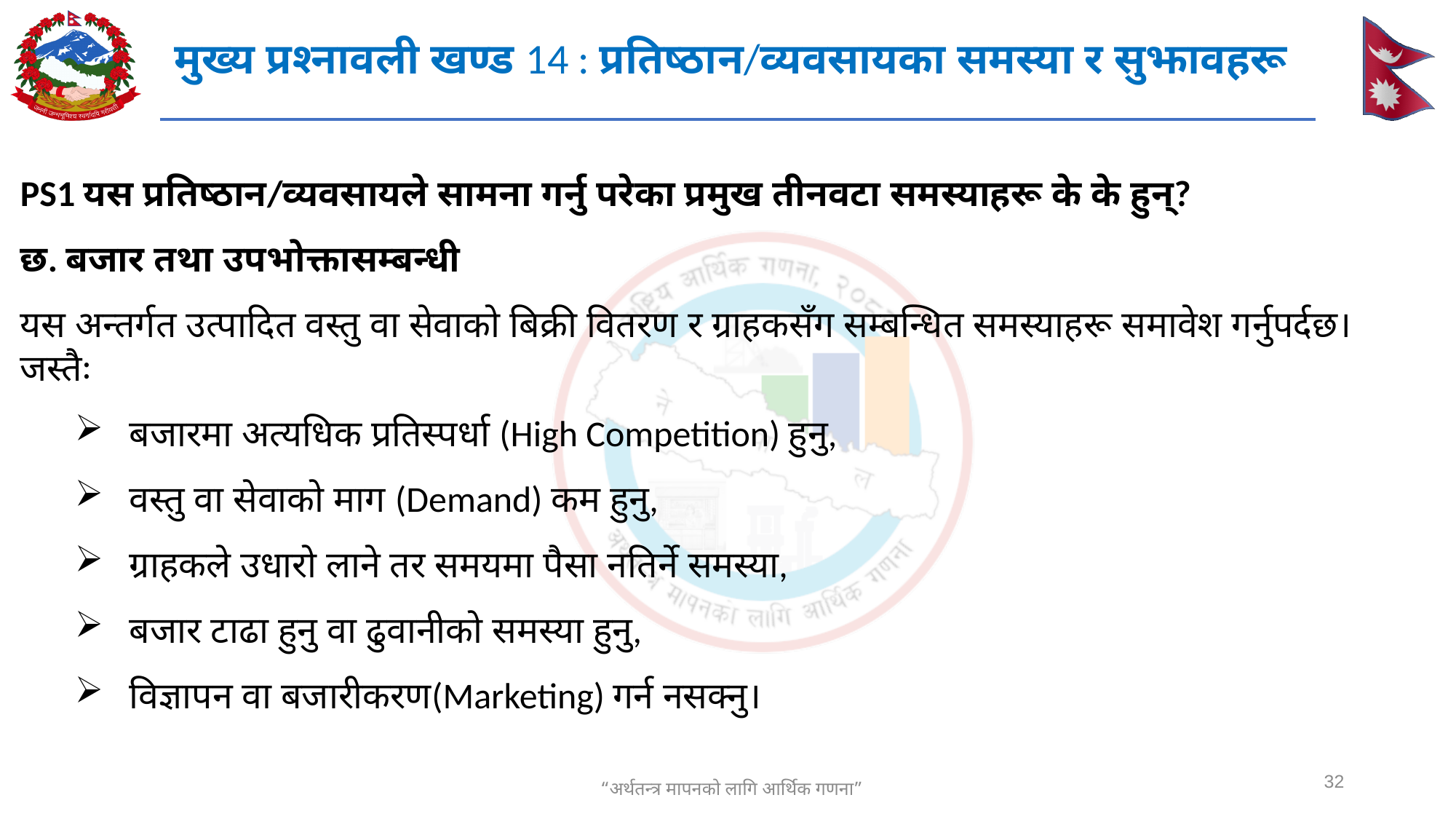

# मुख्य प्रश्नावली खण्ड 14 : प्रतिष्ठान/व्यवसायका समस्या र सुझावहरू
PS1 यस प्रतिष्ठान/व्यवसायले सामना गर्नु परेका प्रमुख तीनवटा समस्याहरू के के हुन्?
छ. बजार तथा उपभोक्तासम्बन्धी
यस अन्तर्गत उत्पादित वस्तु वा सेवाको बिक्री वितरण र ग्राहकसँग सम्बन्धित समस्याहरू समावेश गर्नुपर्दछ।
जस्तैः
बजारमा अत्यधिक प्रतिस्पर्धा (High Competition) हुनु,
वस्तु वा सेवाको माग (Demand) कम हुनु,
ग्राहकले उधारो लाने तर समयमा पैसा नतिर्ने समस्या,
बजार टाढा हुनु वा ढुवानीको समस्या हुनु,
विज्ञापन वा बजारीकरण(Marketing) गर्न नसक्नु।

32
“अर्थतन्त्र मापनको लागि आर्थिक गणना”